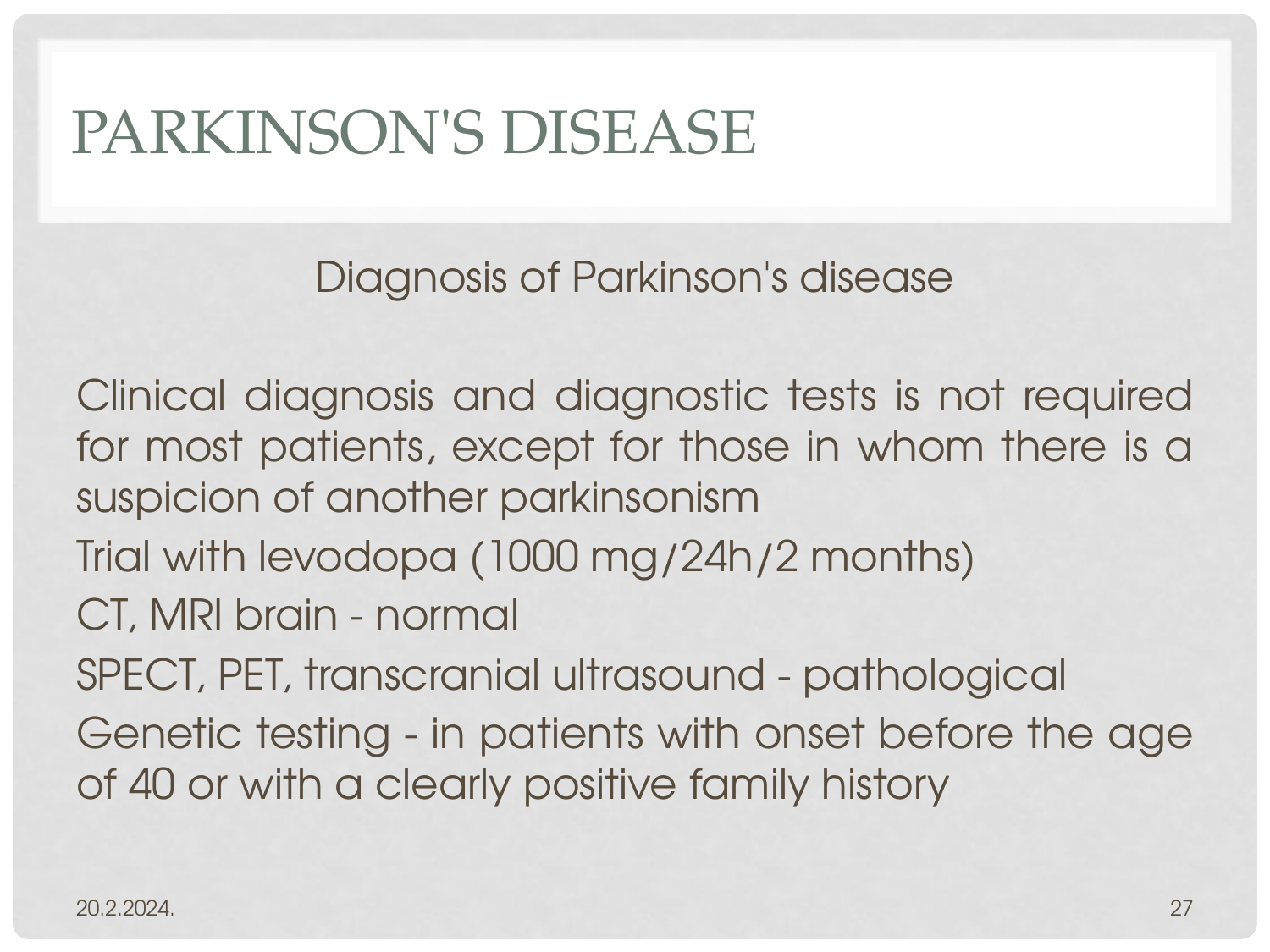

# PARKINSON'S DISEASE
Diagnosis of Parkinson's disease

Clinical diagnosis and diagnostic tests is not required for most patients, except for those in whom there is a suspicion of another parkinsonism
Trial with levodopa (1000 mg/24h/2 months)
CT, MRI brain - normal
SPECT, PET, transcranial ultrasound - pathological
Genetic testing - in patients with onset before the age of 40 or with a clearly positive family history
20.2.2024.
27